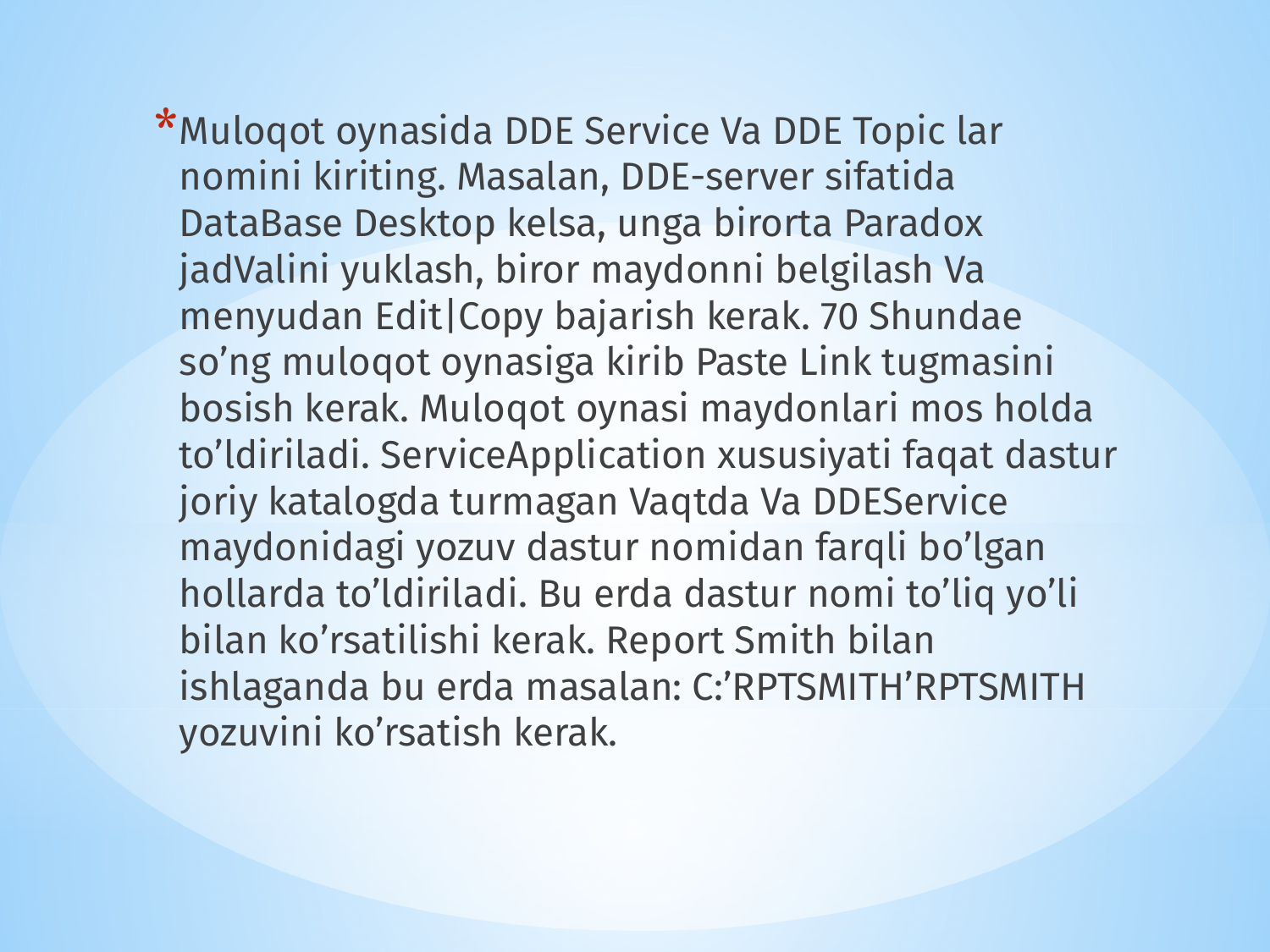

Muloqot oynasida DDE Service Va DDE Topic lar nomini kiriting. Masalan, DDE-server sifatida DataBase Desktop kelsa, unga birorta Paradox jadValini yuklash, biror maydonni belgilash Va menyudan Edit|Copy bajarish kerak. 70 Shundae so’ng muloqot oynasiga kirib Paste Link tugmasini bosish kerak. Muloqot oynasi maydonlari mos holda to’ldiriladi. ServiceApplication xususiyati faqat dastur joriy katalogda turmagan Vaqtda Va DDEService maydonidagi yozuv dastur nomidan farqli bo’lgan hollarda to’ldiriladi. Bu erda dastur nomi to’liq yo’li bilan ko’rsatilishi kerak. Report Smith bilan ishlaganda bu erda masalan: C:’RPTSMITH’RPTSMITH yozuvini ko’rsatish kerak.